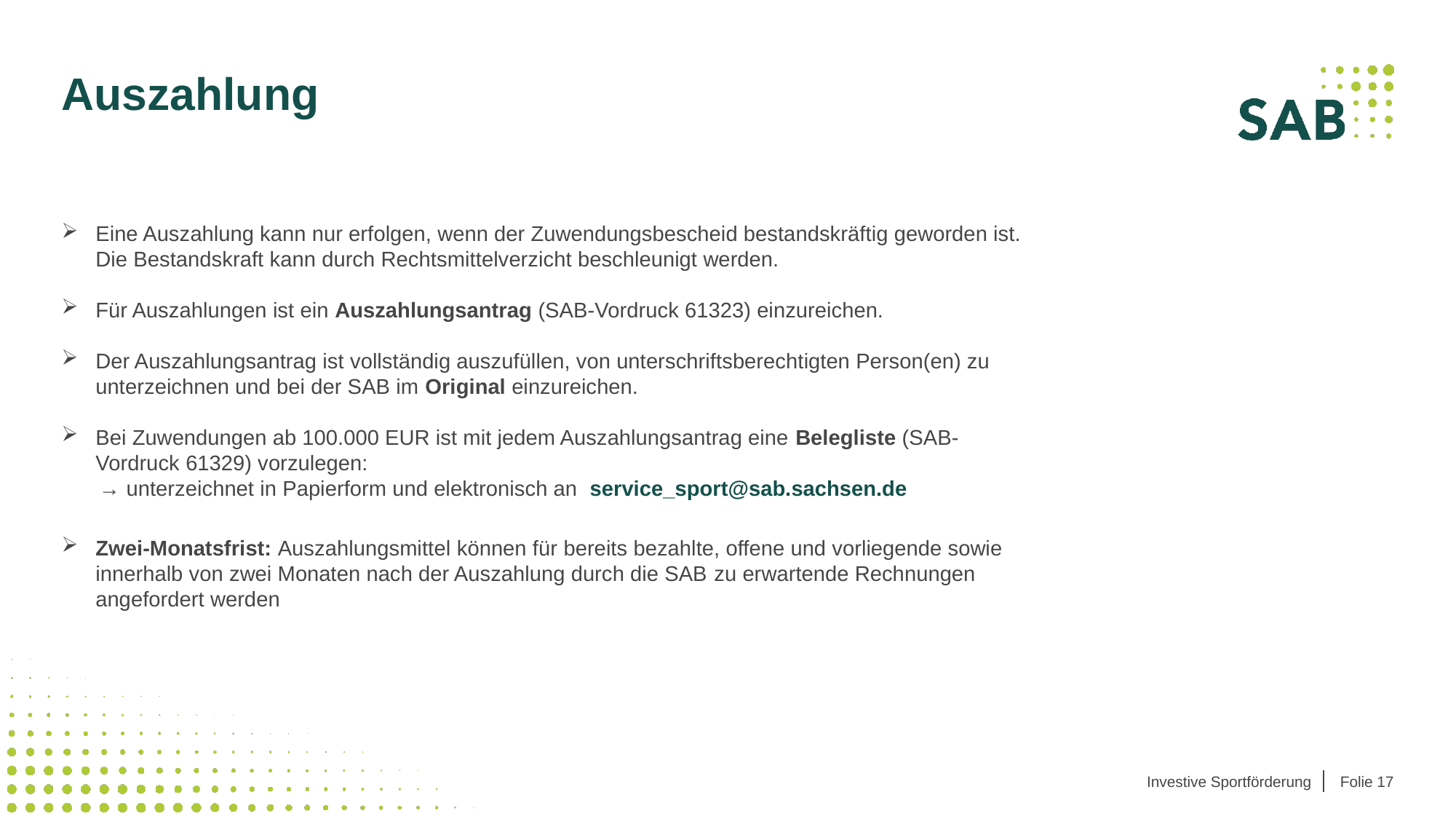

# Auszahlung
Eine Auszahlung kann nur erfolgen, wenn der Zuwendungsbescheid bestandskräftig geworden ist. Die Bestandskraft kann durch Rechtsmittelverzicht beschleunigt werden.

Für Auszahlungen ist ein Auszahlungsantrag (SAB-Vordruck 61323) einzureichen.

Der Auszahlungsantrag ist vollständig auszufüllen, von unterschriftsberechtigten Person(en) zu unterzeichnen und bei der SAB im Original einzureichen.

Bei Zuwendungen ab 100.000 EUR ist mit jedem Auszahlungsantrag eine Belegliste (SAB-Vordruck 61329) vorzulegen:
   → unterzeichnet in Papierform und elektronisch an  service_sport@sab.sachsen.de

Zwei-Monatsfrist: Auszahlungsmittel können für bereits bezahlte, offene und vorliegende sowie innerhalb von zwei Monaten nach der Auszahlung durch die SAB zu erwartende Rechnungen angefordert werden

Investive Sportförderung
Folie 17